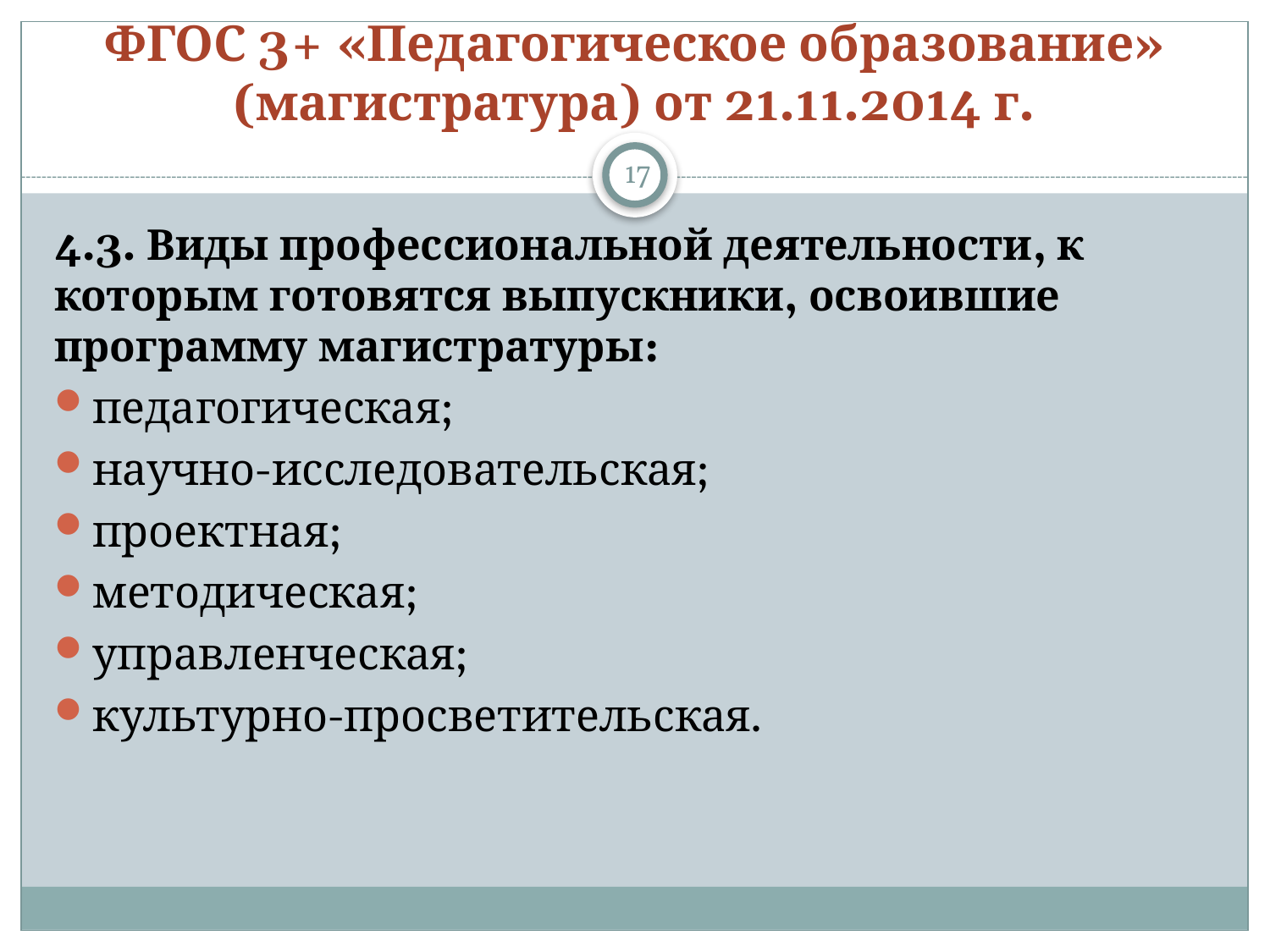

# ФГОС 3+ «Педагогическое образование» (магистратура) от 21.11.2014 г.
17
4.3. Виды профессиональной деятельности, к которым готовятся выпускники, освоившие программу магистратуры:
педагогическая;
научно-исследовательская;
проектная;
методическая;
управленческая;
культурно-просветительская.